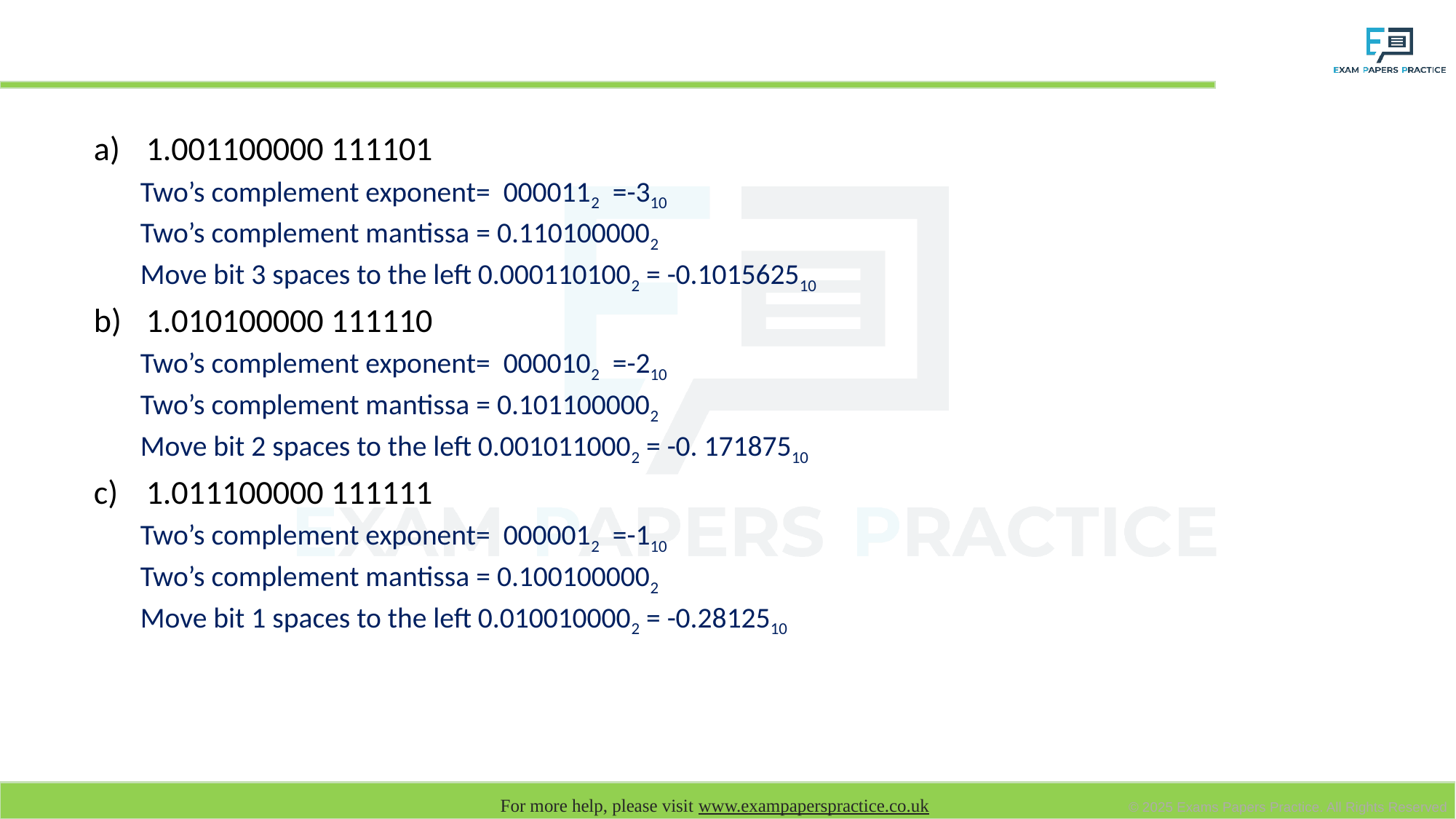

# Negative mantissa, negative exponent – small magnitude negative numbers
1.001100000 111101
Two’s complement exponent=  0000112  =-310
Two’s complement mantissa = 0.1101000002
Move bit 3 spaces to the left 0.0001101002 = -0.101562510
1.010100000 111110
Two’s complement exponent=  0000102  =-210
Two’s complement mantissa = 0.1011000002
Move bit 2 spaces to the left 0.0010110002 = -0. 17187510
1.011100000 111111
Two’s complement exponent=  0000012  =-110
Two’s complement mantissa = 0.1001000002
Move bit 1 spaces to the left 0.0100100002 = -0.2812510